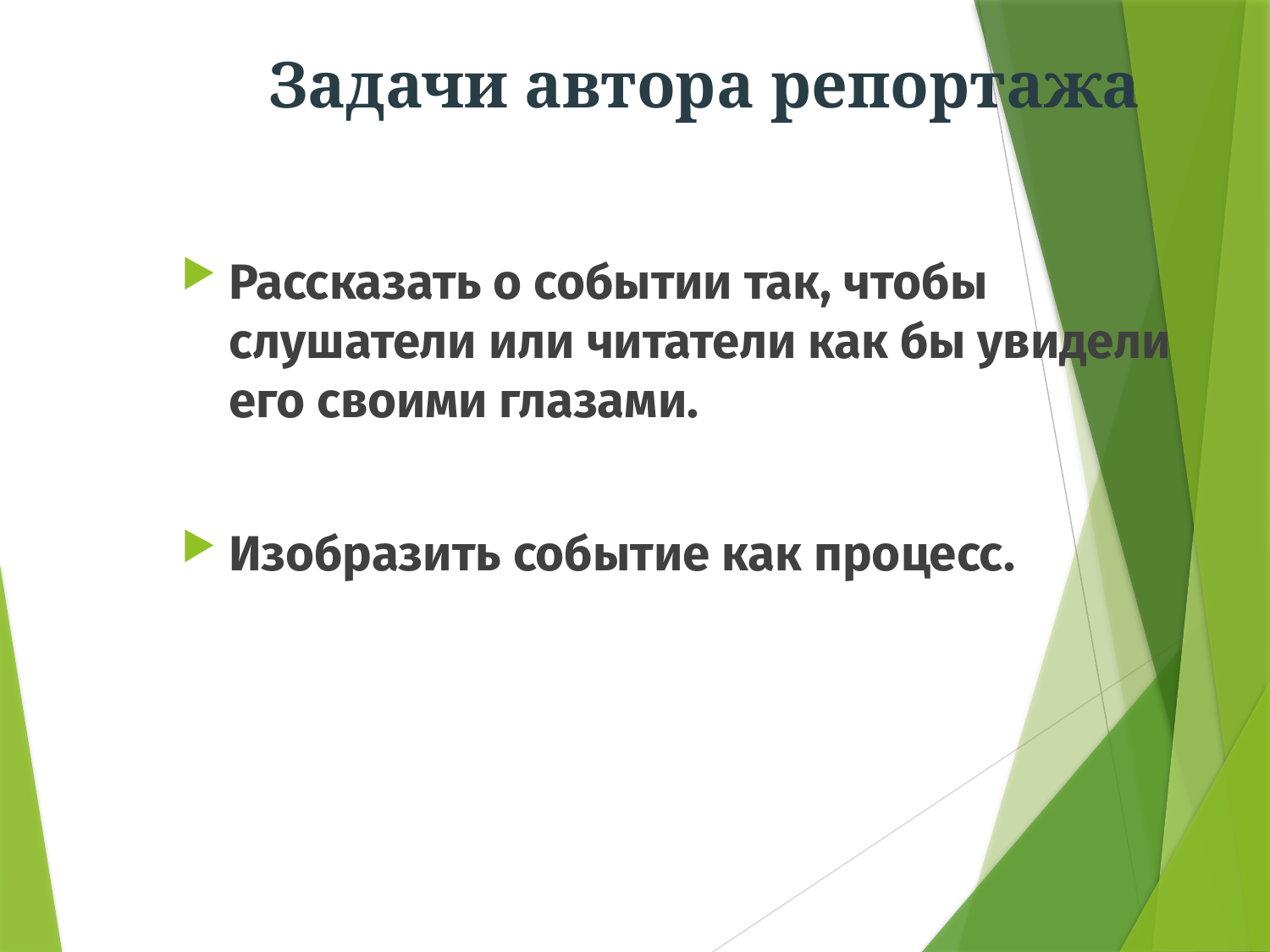

# Задачи автора репортажа
Рассказать о событии так, чтобы слушатели или читатели как бы увидели его своими глазами.

Изобразить событие как процесс.